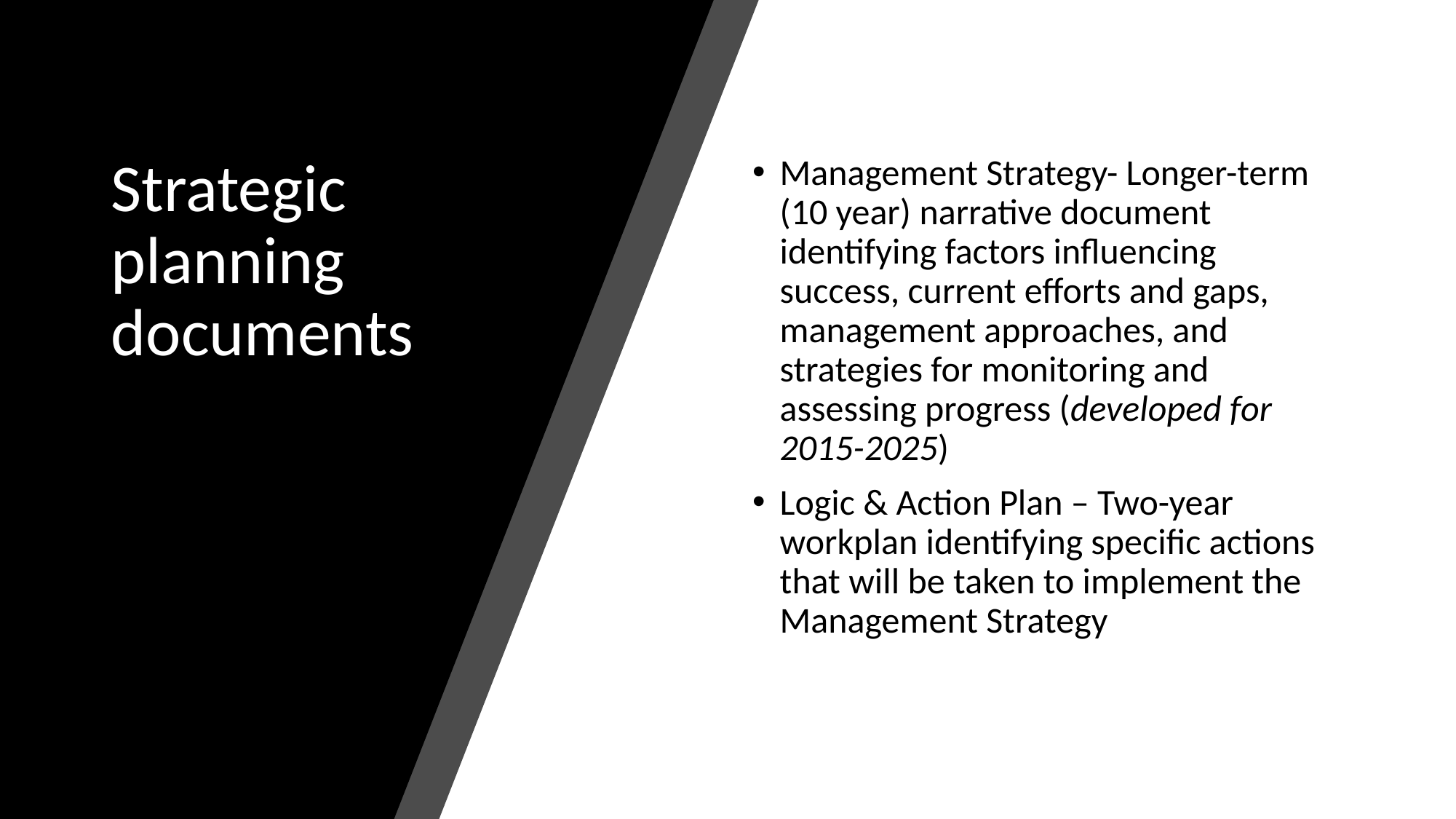

# Strategic planning documents
Management Strategy- Longer-term (10 year) narrative document identifying factors influencing success, current efforts and gaps, management approaches, and strategies for monitoring and assessing progress (developed for 2015-2025)
Logic & Action Plan – Two-year workplan identifying specific actions that will be taken to implement the Management Strategy